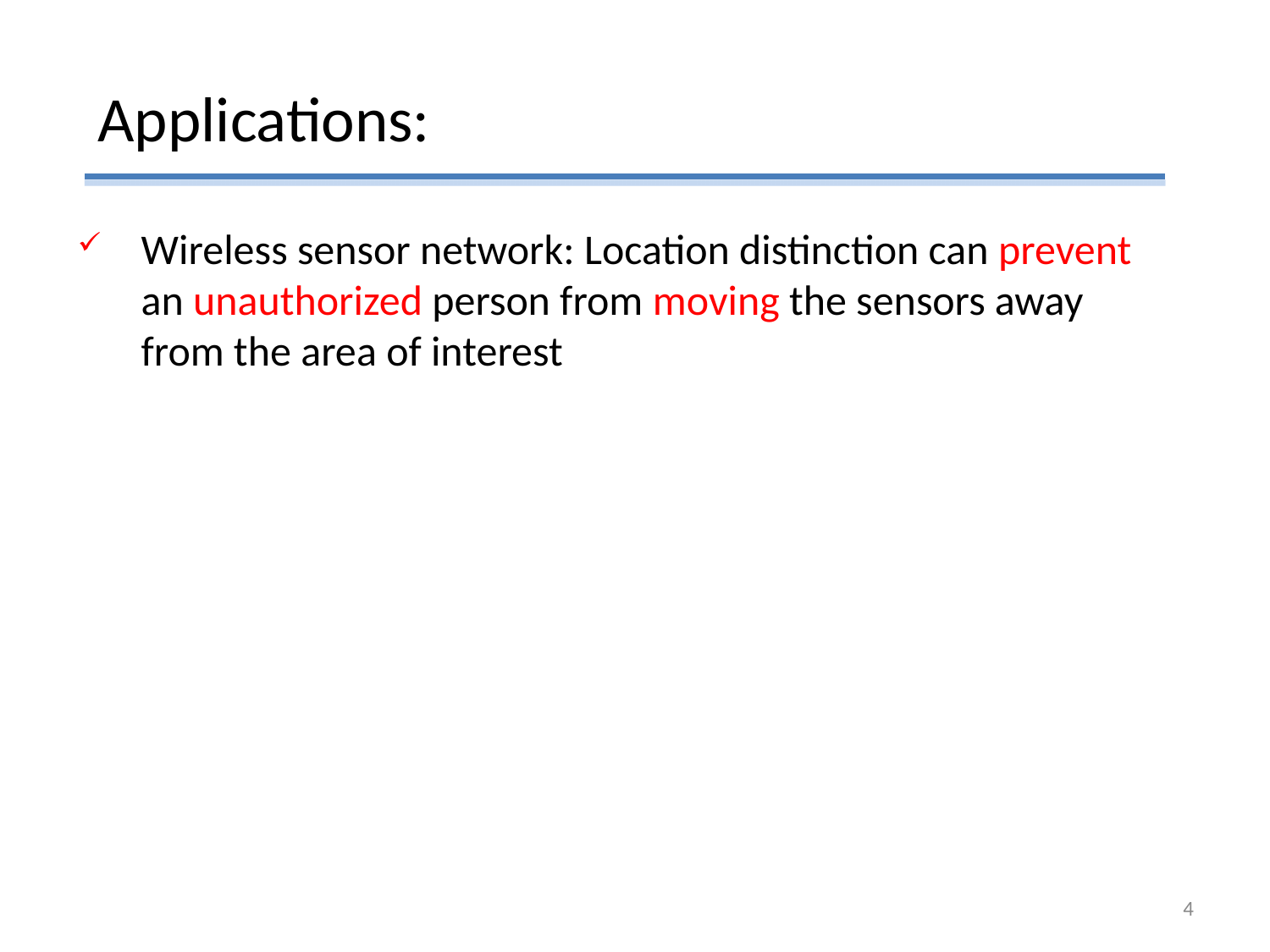

Applications:
Wireless sensor network: Location distinction can prevent an unauthorized person from moving the sensors away from the area of interest
4